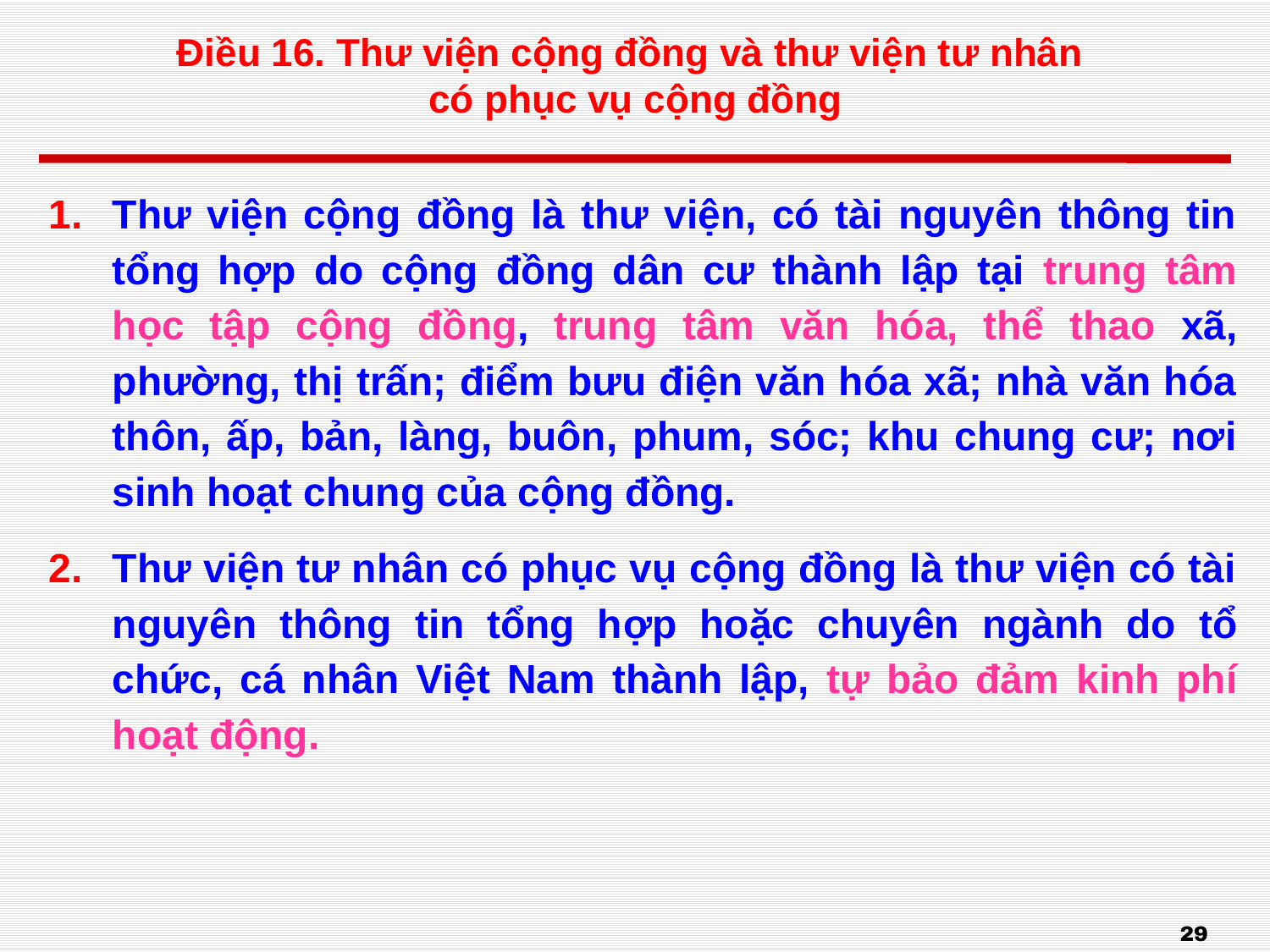

# Điều 16. Thư viện cộng đồng và thư viện tư nhân có phục vụ cộng đồng
Thư viện cộng đồng là thư viện, có tài nguyên thông tin tổng hợp do cộng đồng dân cư thành lập tại trung tâm học tập cộng đồng, trung tâm văn hóa, thể thao xã, phường, thị trấn; điểm bưu điện văn hóa xã; nhà văn hóa thôn, ấp, bản, làng, buôn, phum, sóc; khu chung cư; nơi sinh hoạt chung của cộng đồng.
Thư viện tư nhân có phục vụ cộng đồng là thư viện có tài nguyên thông tin tổng hợp hoặc chuyên ngành do tổ chức, cá nhân Việt Nam thành lập, tự bảo đảm kinh phí hoạt động.